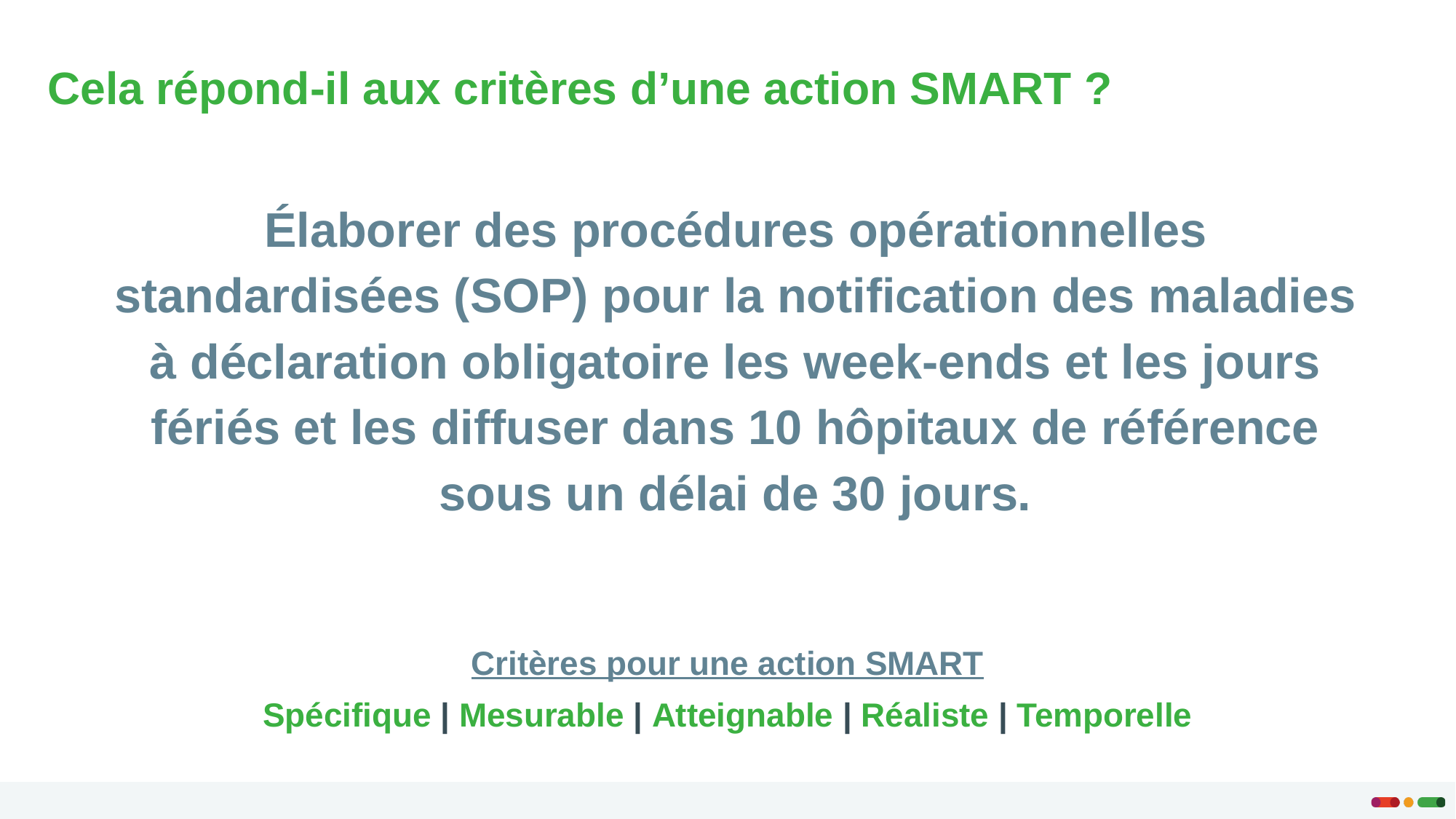

Cela répond-il aux critères d’une action SMART ?
Élaborer des procédures opérationnelles standardisées (SOP) pour la notification des maladies à déclaration obligatoire les week-ends et les jours fériés et les diffuser dans 10 hôpitaux de référence sous un délai de 30 jours.

Critères pour une action SMART
Spécifique​ | Mesurable | Atteignable | Réaliste | Temporelle​